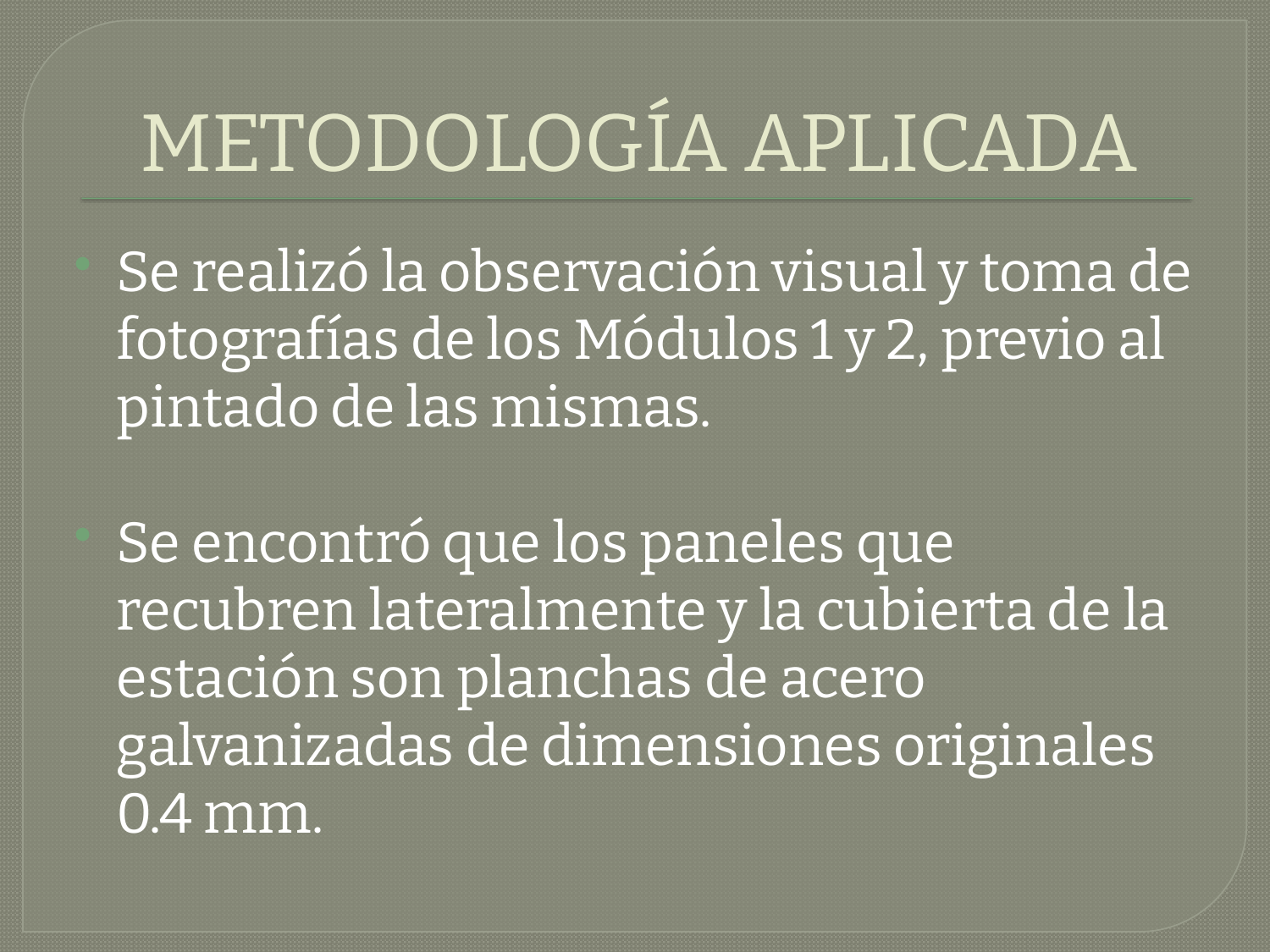

# METODOLOGÍA APLICADA
Se realizó la observación visual y toma de fotografías de los Módulos 1 y 2, previo al pintado de las mismas.

Se encontró que los paneles que recubren lateralmente y la cubierta de la estación son planchas de acero galvanizadas de dimensiones originales 0.4 mm.